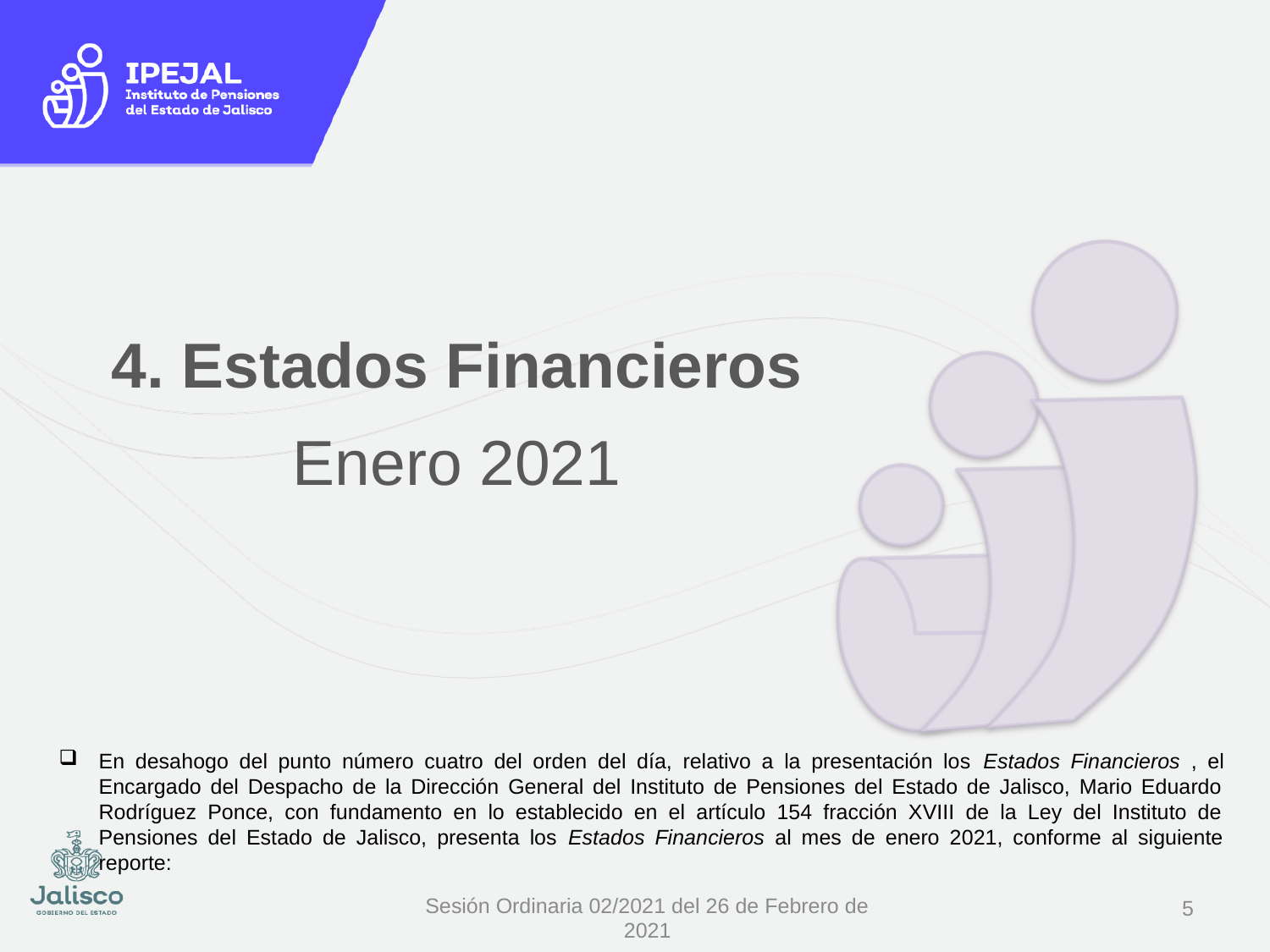

# 4. Estados Financieros
Enero 2021
En desahogo del punto número cuatro del orden del día, relativo a la presentación los Estados Financieros , el Encargado del Despacho de la Dirección General del Instituto de Pensiones del Estado de Jalisco, Mario Eduardo Rodríguez Ponce, con fundamento en lo establecido en el artículo 154 fracción XVIII de la Ley del Instituto de Pensiones del Estado de Jalisco, presenta los Estados Financieros al mes de enero 2021, conforme al siguiente reporte:
5
Sesión Ordinaria 02/2021 del 26 de Febrero de 2021